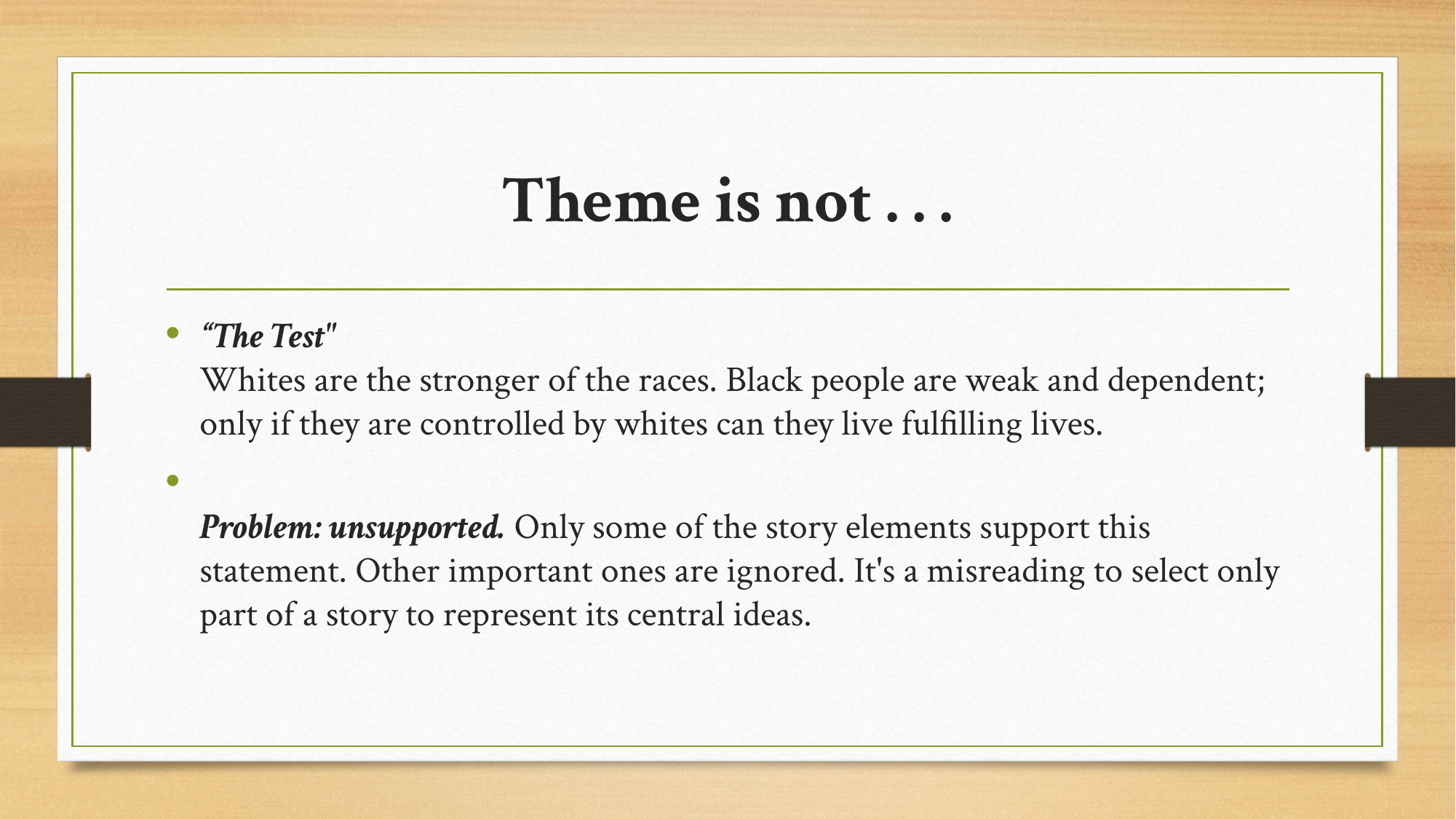

# Theme is not . . .
“The Test" 
Whites are the stronger of the races. Black people are weak and dependent; only if they are controlled by whites can they live fulfilling lives.
Problem: unsupported. Only some of the story elements support this statement. Other important ones are ignored. It's a misreading to select only part of a story to represent its central ideas.